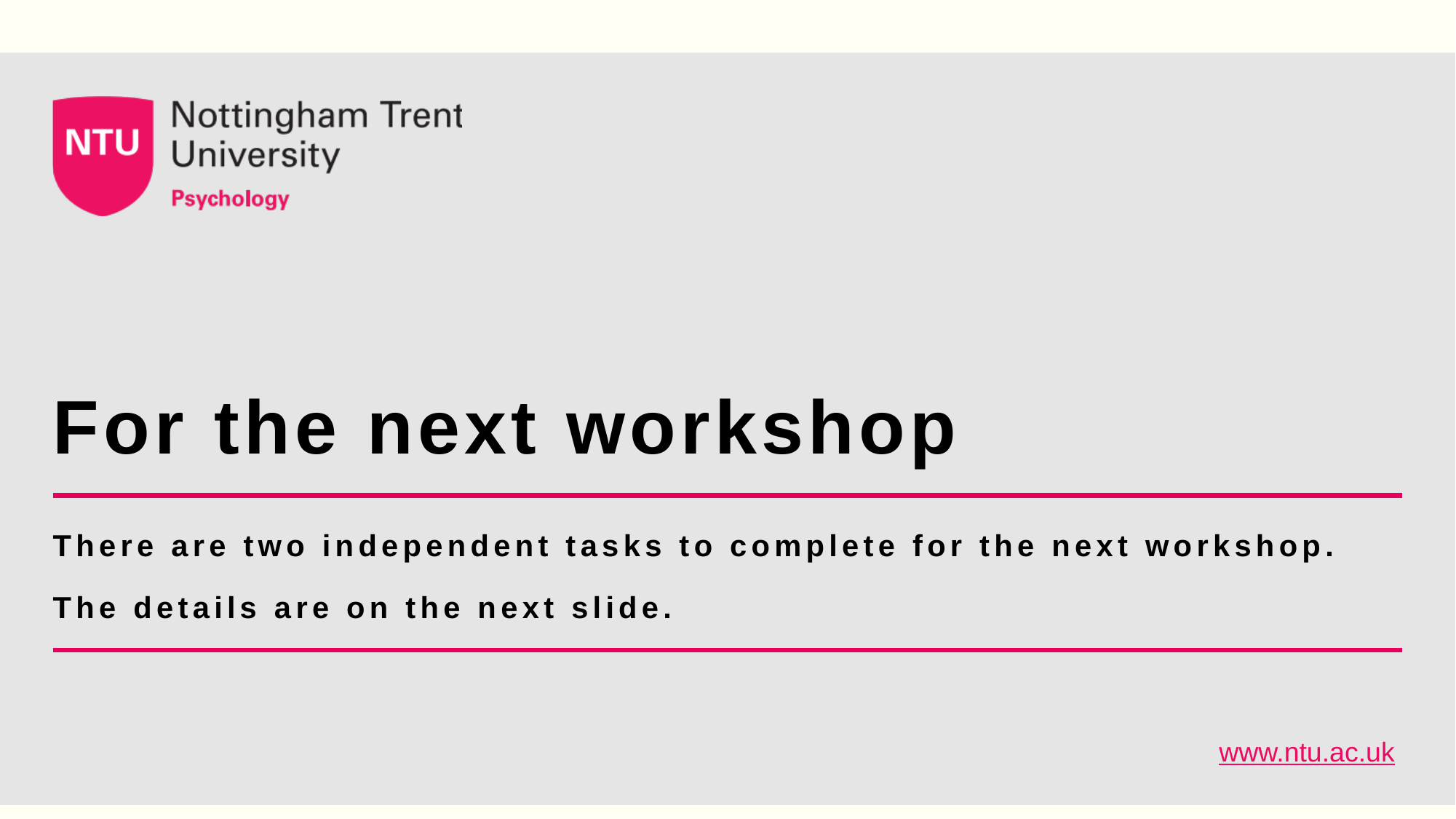

# For the next workshop
There are two independent tasks to complete for the next workshop. The details are on the next slide.
www.ntu.ac.uk